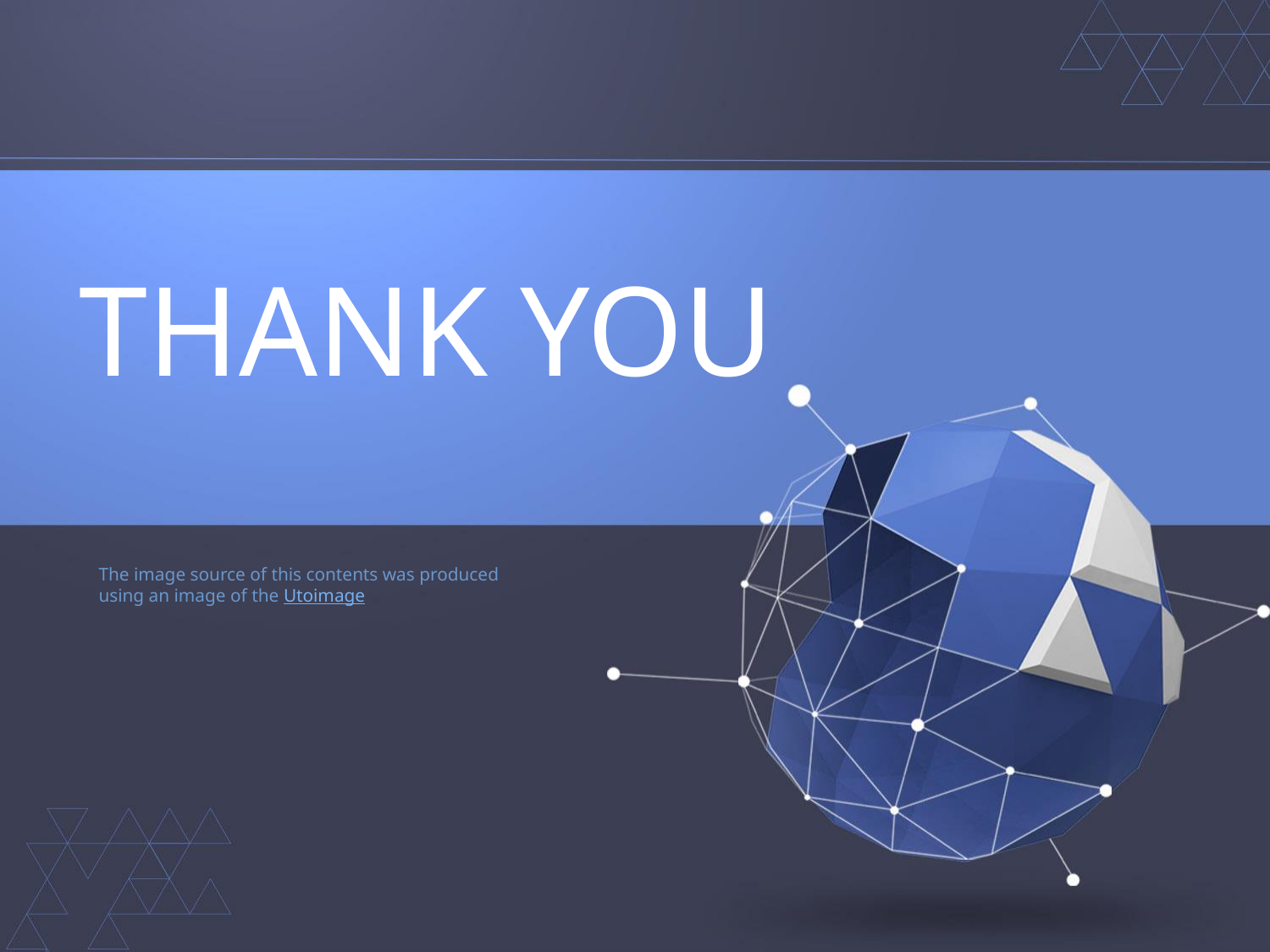

# THANK YOU
The image source of this contents was produced using an image of the Utoimage